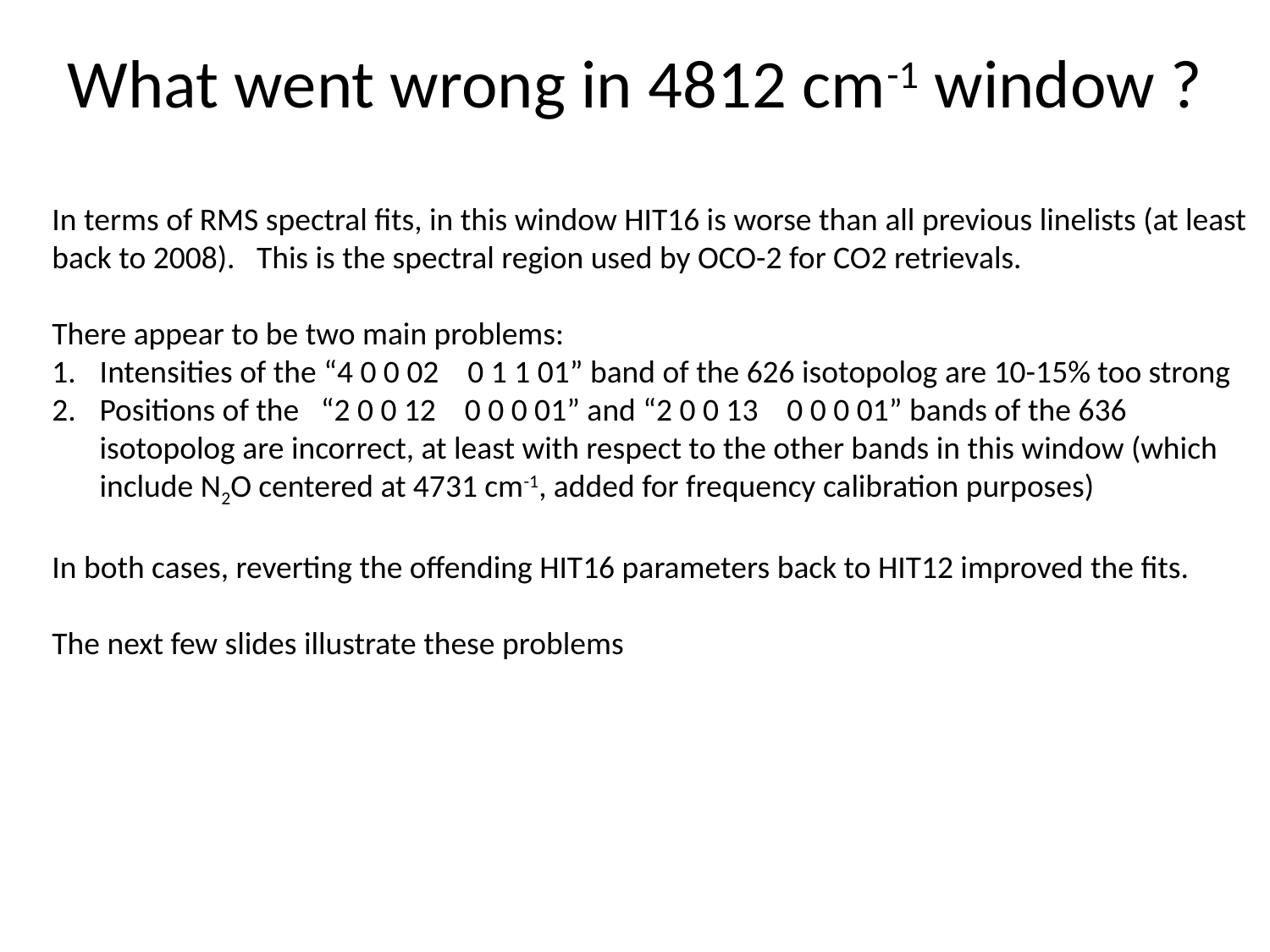

# What went wrong in 4812 cm-1 window ?
In terms of RMS spectral fits, in this window HIT16 is worse than all previous linelists (at least back to 2008).   This is the spectral region used by OCO-2 for CO2 retrievals.

There appear to be two main problems:
Intensities of the “4 0 0 02    0 1 1 01” band of the 626 isotopolog are 10-15% too strong
Positions of the   “2 0 0 12    0 0 0 01” and “2 0 0 13    0 0 0 01” bands of the 636 isotopolog are incorrect, at least with respect to the other bands in this window (which include N2O centered at 4731 cm-1, added for frequency calibration purposes)

In both cases, reverting the offending HIT16 parameters back to HIT12 improved the fits.

The next few slides illustrate these problems